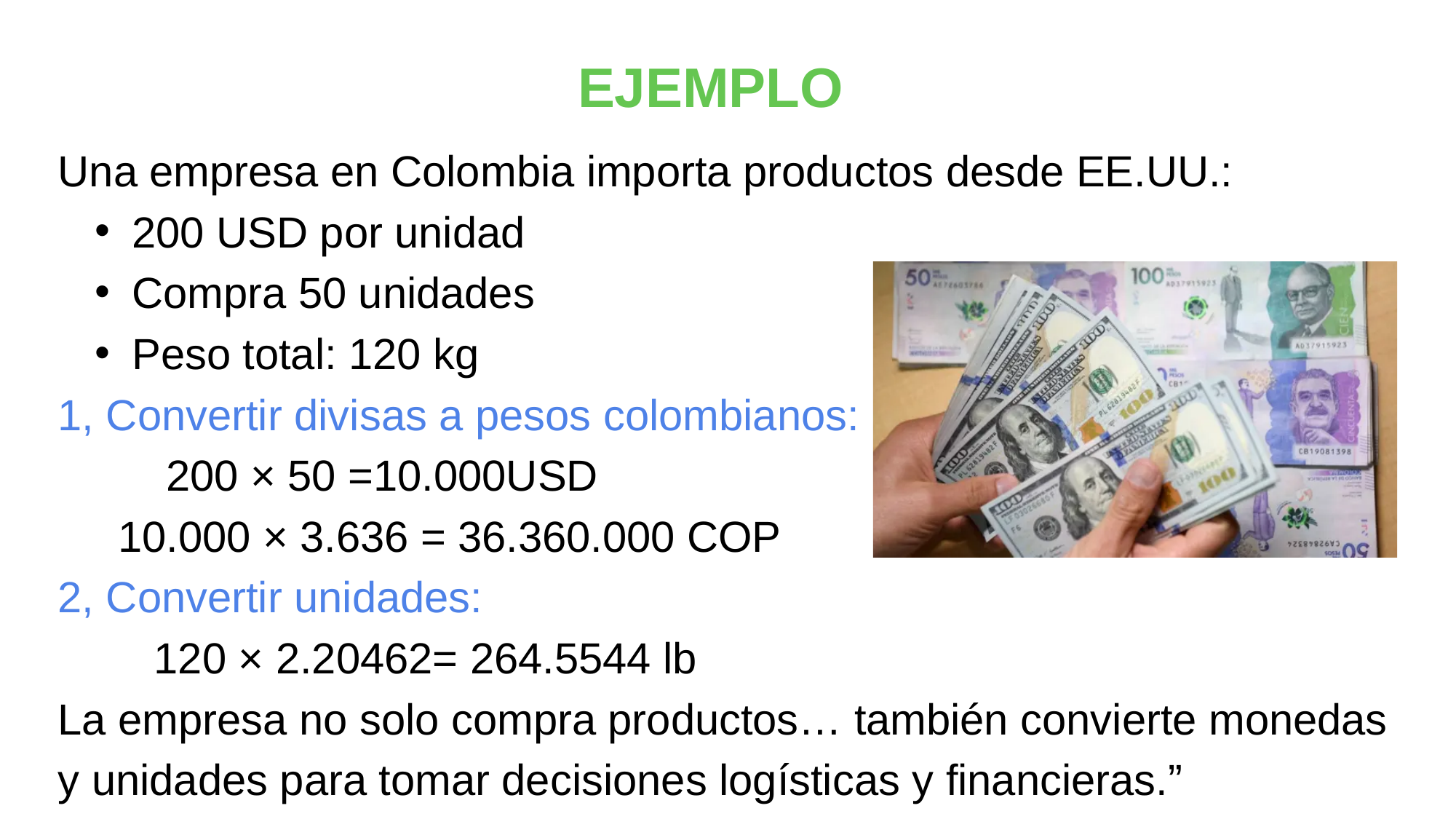

EJEMPLO
Una empresa en Colombia importa productos desde EE.UU.:
200 USD por unidad
Compra 50 unidades
Peso total: 120 kg
1, Convertir divisas a pesos colombianos:
         200 × 50 =10.000USD
     10.000 × 3.636 = 36.360.000 COP
2, Convertir unidades:
        120 × 2.20462= 264.5544 lb
La empresa no solo compra productos… también convierte monedas y unidades para tomar decisiones logísticas y financieras.”